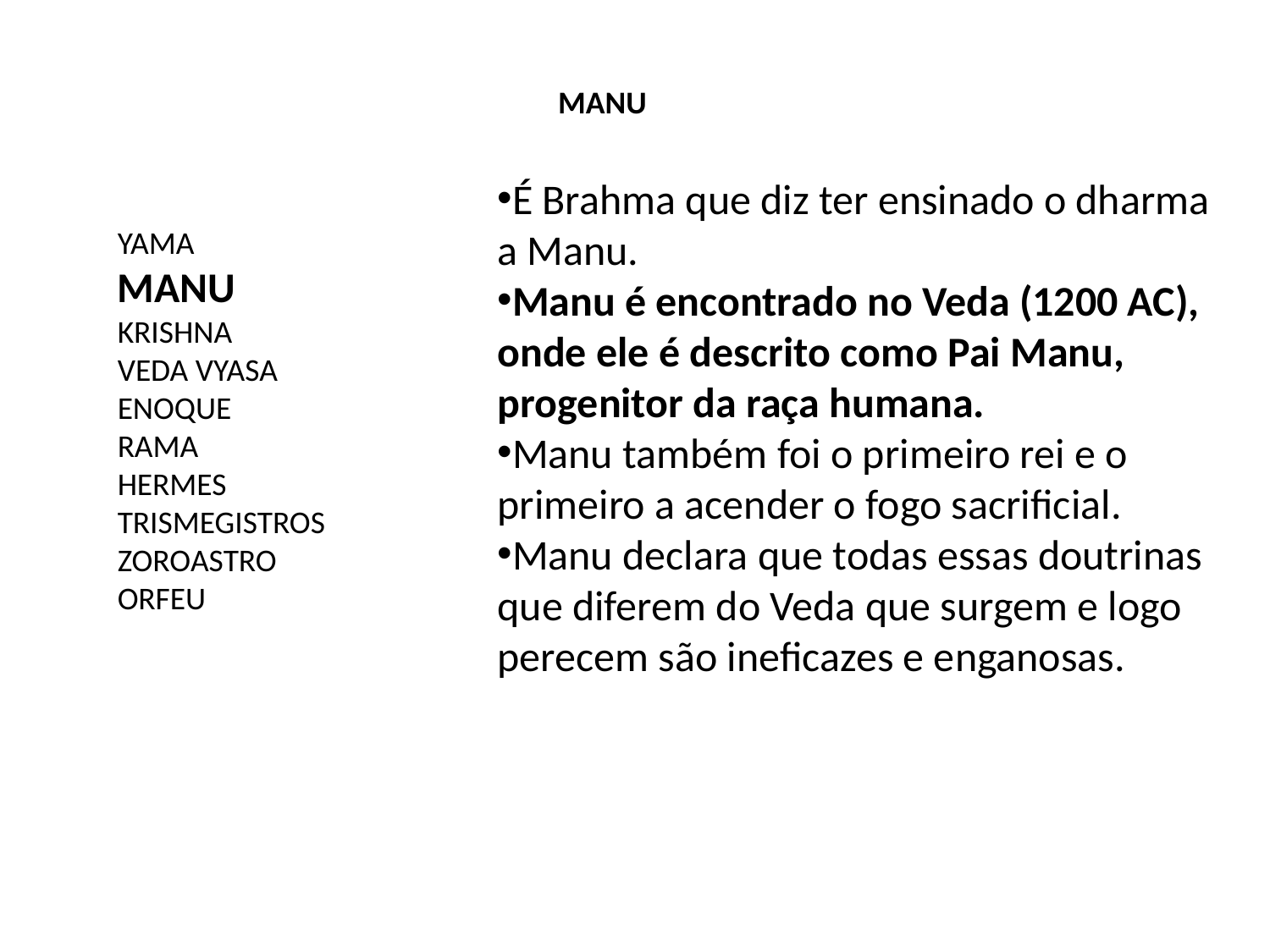

MANU
É Brahma que diz ter ensinado o dharma a Manu.
Manu é encontrado no Veda (1200 AC), onde ele é descrito como Pai Manu, progenitor da raça humana.
Manu também foi o primeiro rei e o primeiro a acender o fogo sacrificial.
Manu declara que todas essas doutrinas que diferem do Veda que surgem e logo perecem são ineficazes e enganosas.
YAMA
MANU
KRISHNA
VEDA VYASA
ENOQUE
RAMA
HERMES TRISMEGISTROS
ZOROASTRO
ORFEU